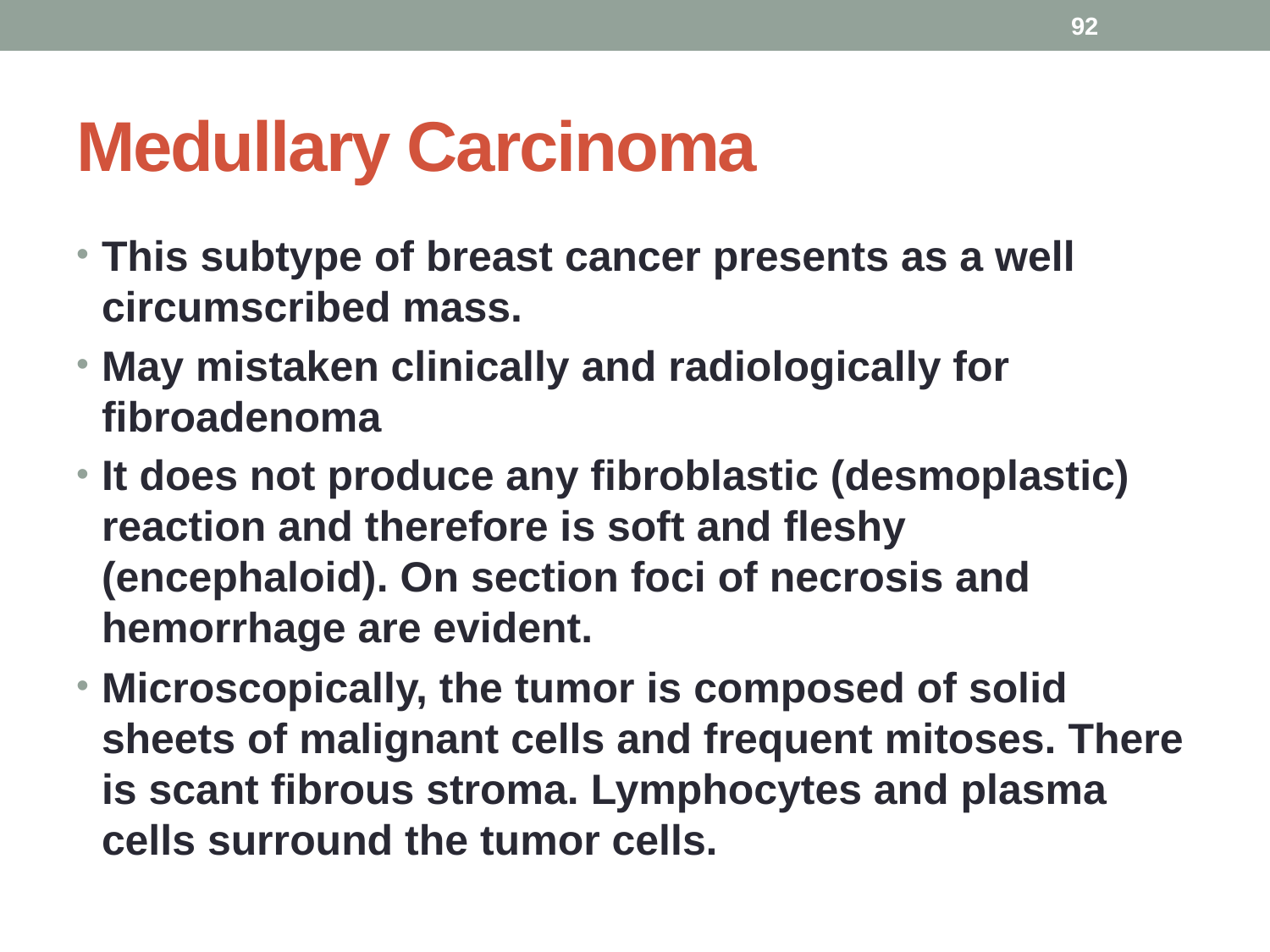

92
# Medullary Carcinoma
This subtype of breast cancer presents as a well circumscribed mass.
May mistaken clinically and radiologically for fibroadenoma
It does not produce any fibroblastic (desmoplastic) reaction and therefore is soft and fleshy (encephaloid). On section foci of necrosis and hemorrhage are evident.
Microscopically, the tumor is composed of solid sheets of malignant cells and frequent mitoses. There is scant fibrous stroma. Lymphocytes and plasma cells surround the tumor cells.